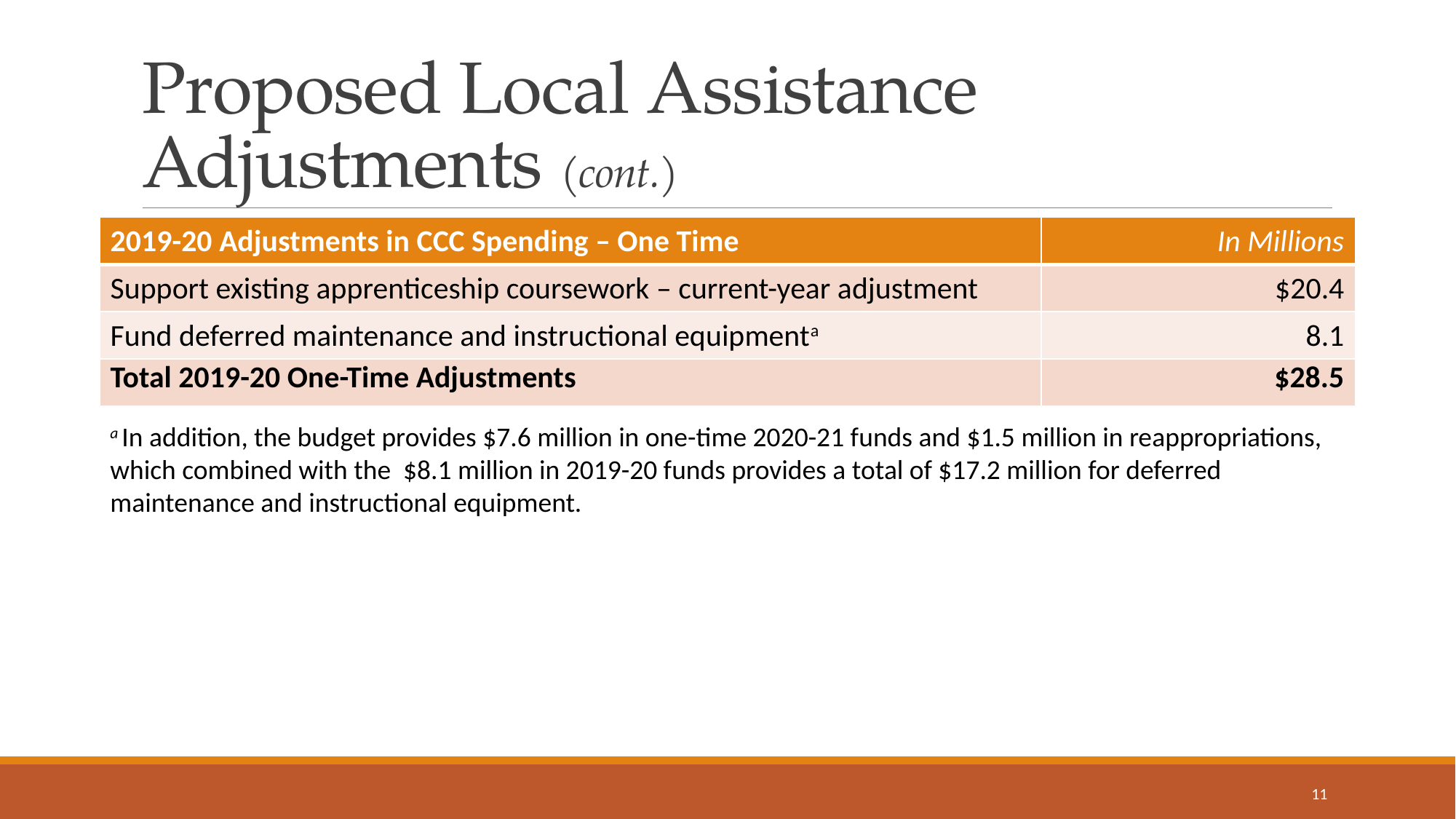

# Proposed Local Assistance Adjustments (cont.)
| 2019-20 Adjustments in CCC Spending – One Time | In Millions |
| --- | --- |
| Support existing apprenticeship coursework – current-year adjustment | $20.4 |
| Fund deferred maintenance and instructional equipmenta | 8.1 |
| Total 2019-20 One-Time Adjustments | $28.5 |
a In addition, the budget provides $7.6 million in one-time 2020-21 funds and $1.5 million in reappropriations, which combined with the  $8.1 million in 2019-20 funds provides a total of $17.2 million for deferred maintenance and instructional equipment.
11